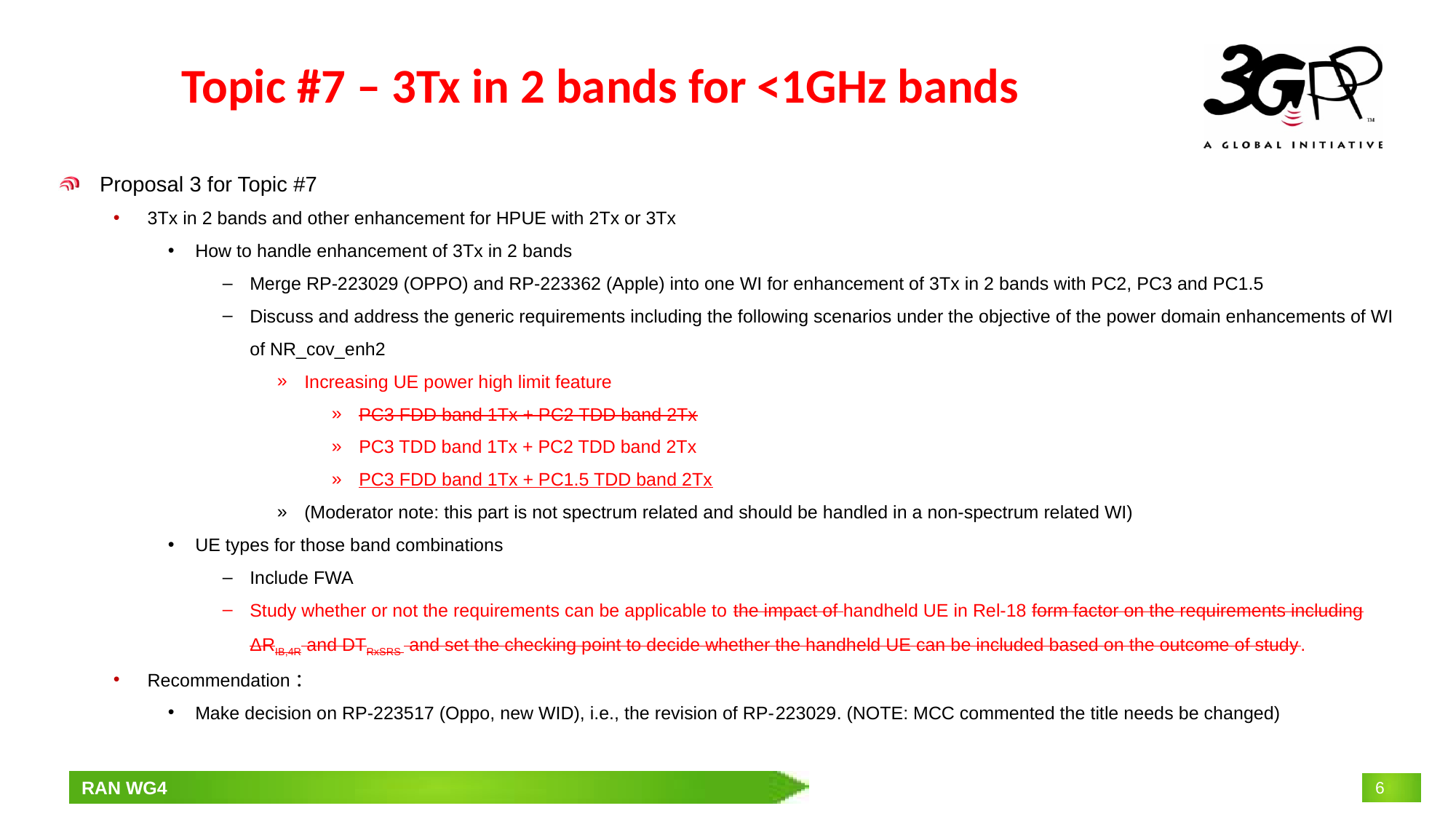

# Topic #7 – 3Tx in 2 bands for <1GHz bands
Proposal 3 for Topic #7
3Tx in 2 bands and other enhancement for HPUE with 2Tx or 3Tx
How to handle enhancement of 3Tx in 2 bands
Merge RP-223029 (OPPO) and RP-223362 (Apple) into one WI for enhancement of 3Tx in 2 bands with PC2, PC3 and PC1.5
Discuss and address the generic requirements including the following scenarios under the objective of the power domain enhancements of WI of NR_cov_enh2
Increasing UE power high limit feature
PC3 FDD band 1Tx + PC2 TDD band 2Tx
PC3 TDD band 1Tx + PC2 TDD band 2Tx
PC3 FDD band 1Tx + PC1.5 TDD band 2Tx
(Moderator note: this part is not spectrum related and should be handled in a non-spectrum related WI)
UE types for those band combinations
Include FWA
Study whether or not the requirements can be applicable to the impact of handheld UE in Rel-18 form factor on the requirements including ΔRIB,4R and DTRxSRS  and set the checking point to decide whether the handheld UE can be included based on the outcome of study.
Recommendation：
Make decision on RP-223517 (Oppo, new WID), i.e., the revision of RP-223029. (NOTE: MCC commented the title needs be changed)